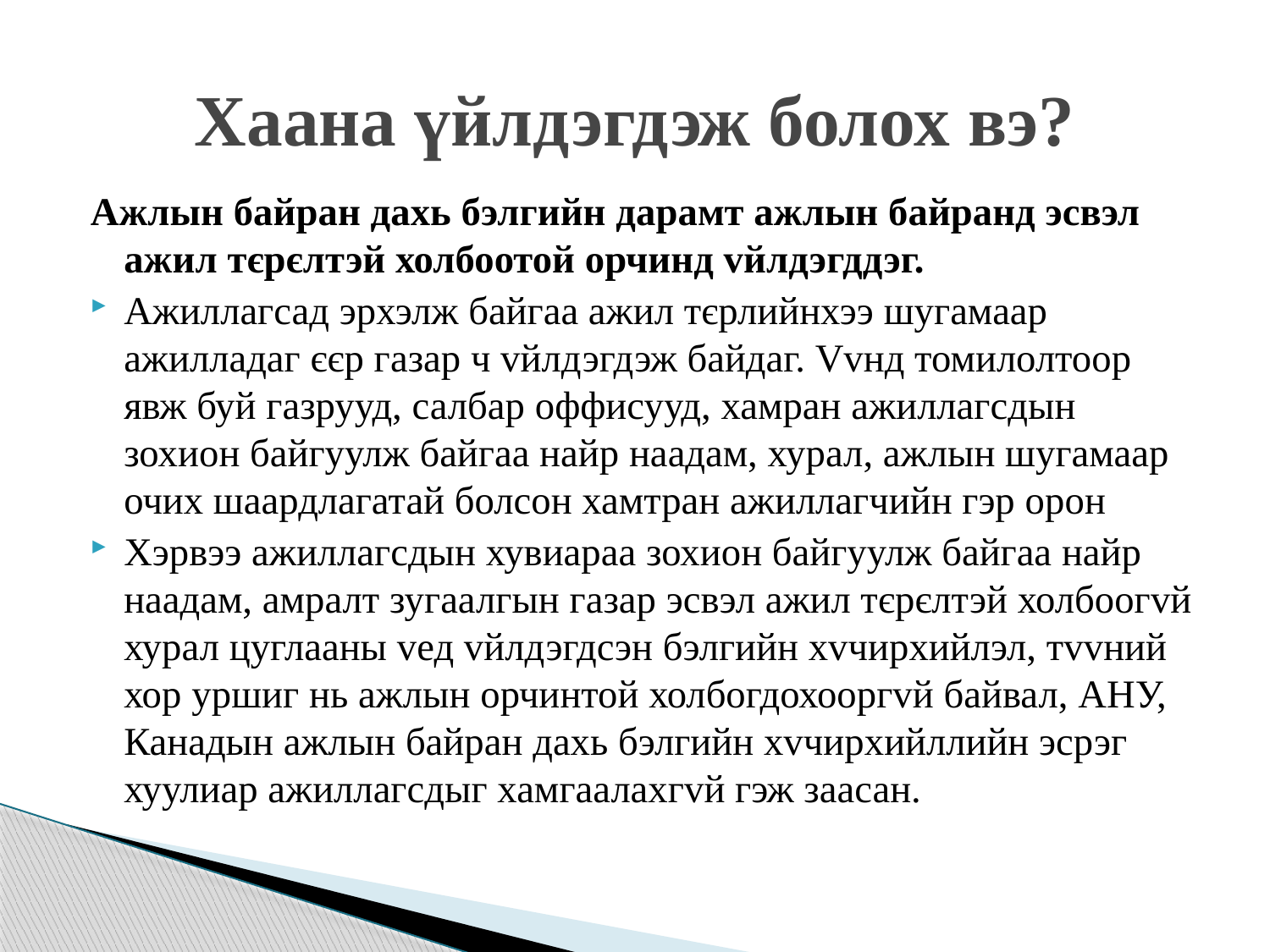

# Хаана үйлдэгдэж болох вэ?
Ажлын байран дахь бэлгийн дарамт ажлын байранд эсвэл ажил тєрєлтэй холбоотой орчинд vйлдэгддэг.
Ажиллагсад эрхэлж байгаа ажил тєрлийнхээ шугамаар ажилладаг єєр газар ч vйлдэгдэж байдаг. Vvнд томилолтоор явж буй газрууд, салбар оффисууд, хамран ажиллагсдын зохион байгуулж байгаа найр наадам, хурал, ажлын шугамаар очих шаардлагатай болсон хамтран ажиллагчийн гэр орон
Хэрвээ ажиллагсдын хувиараа зохион байгуулж байгаа найр наадам, амралт зугаалгын газар эсвэл ажил тєрєлтэй холбоогvй хурал цуглааны vед vйлдэгдсэн бэлгийн хvчирхийлэл, тvvний хор уршиг нь ажлын орчинтой холбогдохооргvй байвал, АНУ, Канадын ажлын байран дахь бэлгийн хvчирхийллийн эсрэг хуулиар ажиллагсдыг хамгаалахгvй гэж заасан.